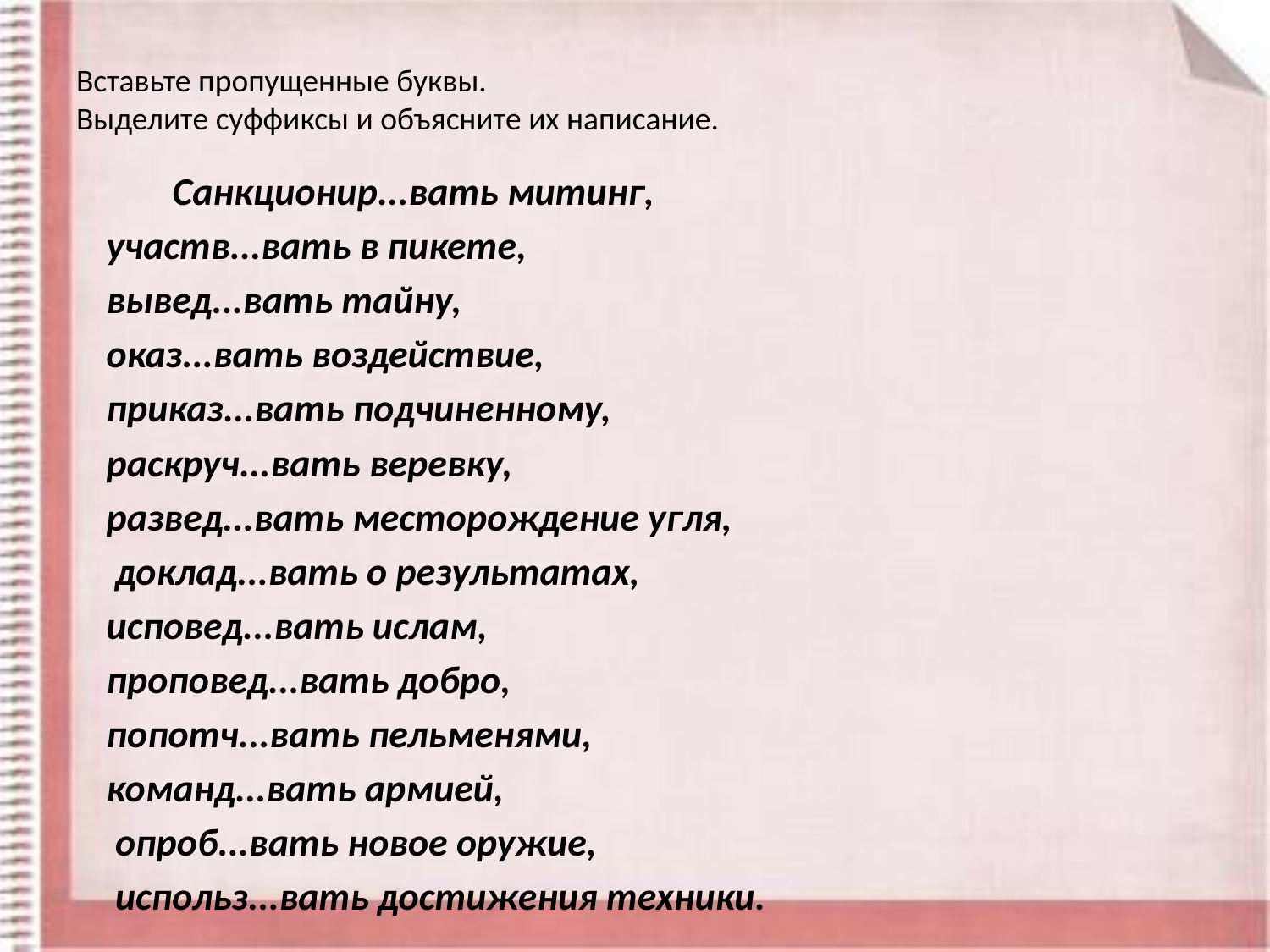

# Вставьте пропущенные буквы. Выделите суффиксы и объясните их написание.
           Санкционир...вать митинг,
участв...вать в пикете,
вывед...вать тайну,
оказ...вать воздействие,
приказ...вать подчиненному,
раскруч...вать веревку,
развед...вать месторождение угля,
 доклад...вать о результатах,
исповед...вать ислам,
проповед...вать добро,
попотч...вать пельменями,
команд...вать армией,
 опроб...вать новое оружие,
 использ...вать достижения техники.